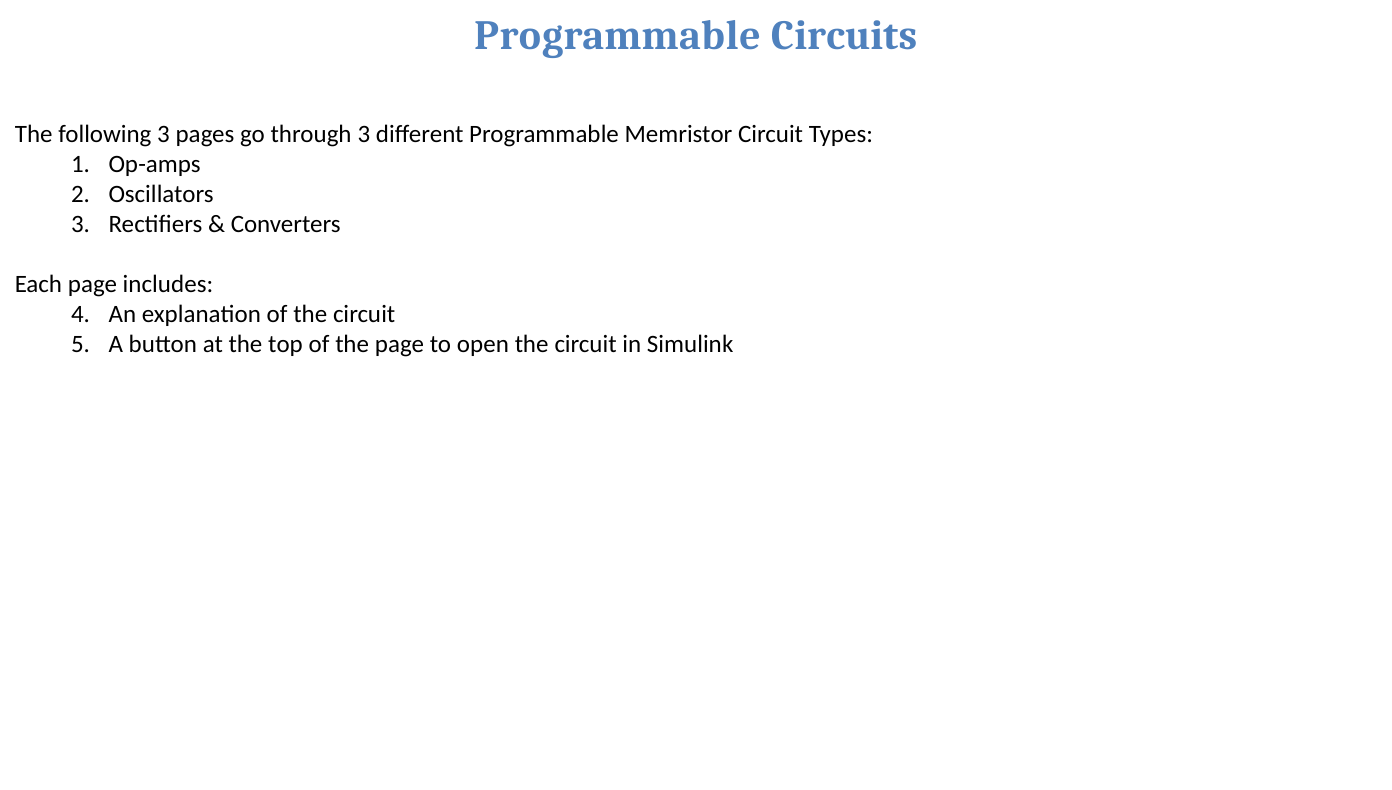

Programmable Circuits

The following 3 pages go through 3 different Programmable Memristor Circuit Types:
Op-amps
Oscillators
Rectifiers & Converters

Each page includes:
An explanation of the circuit
A button at the top of the page to open the circuit in Simulink